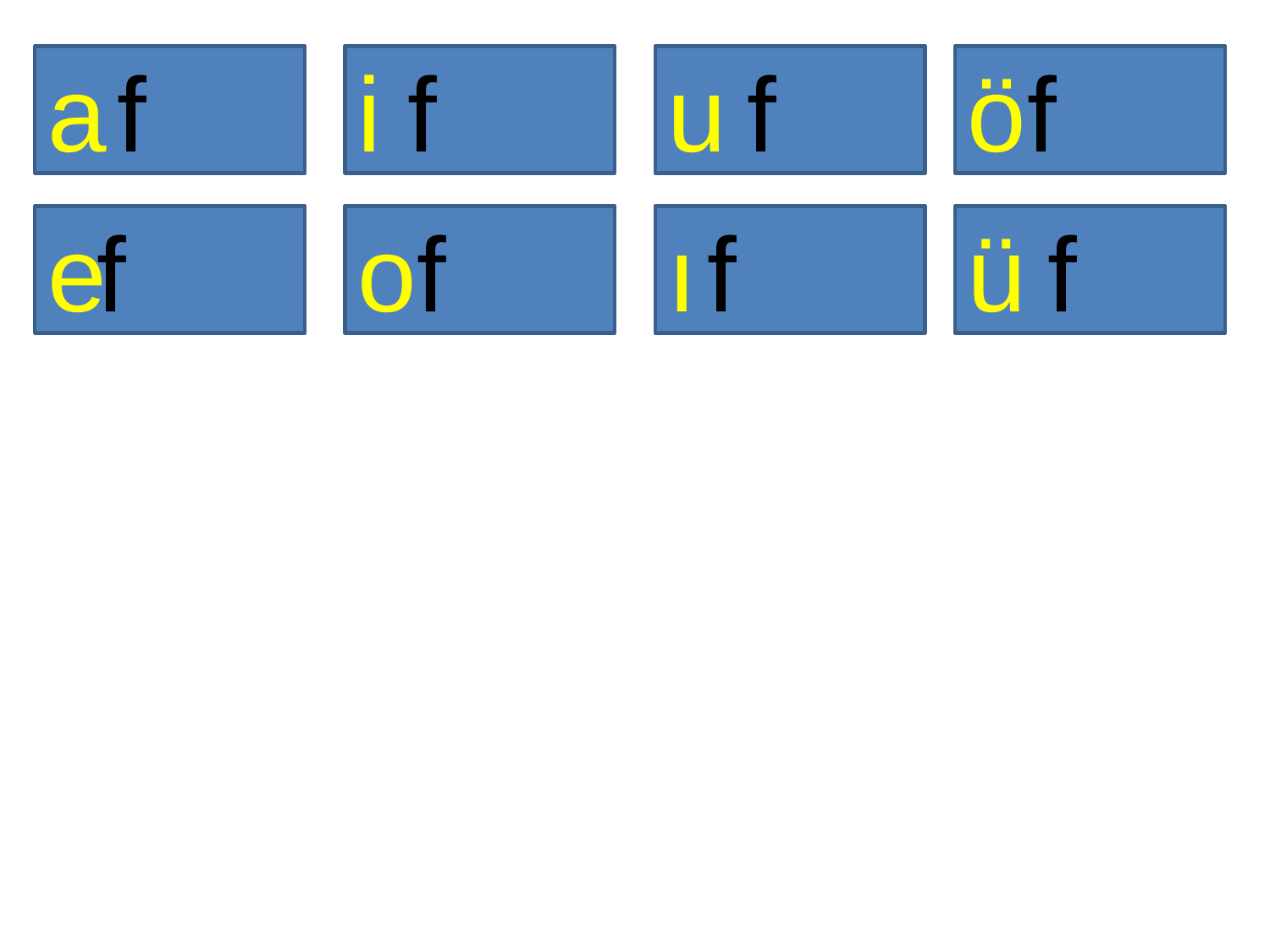

a
f
i
f
u
f
ö
f
e
f
o
f
ı
f
ü
f